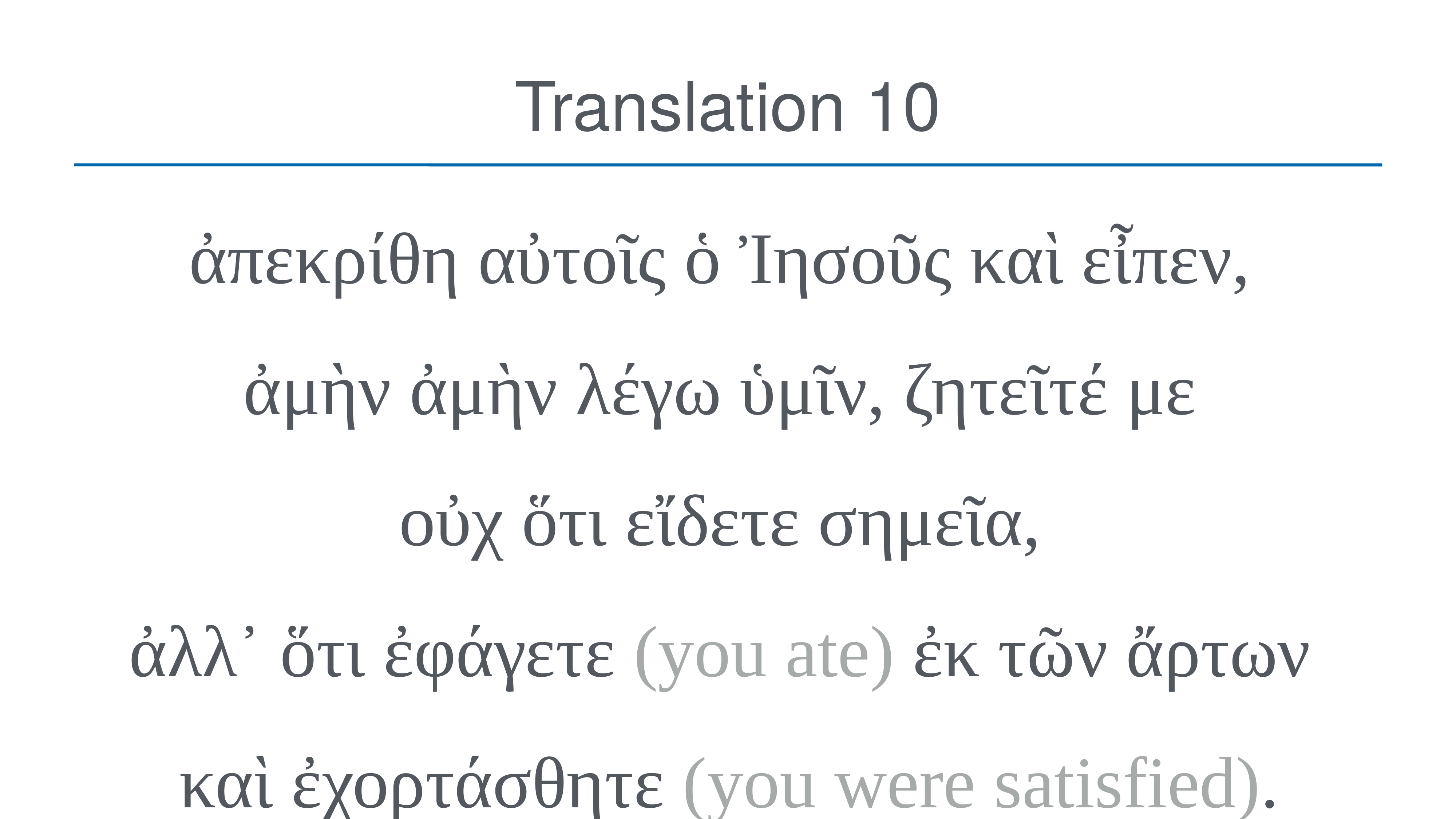

# Translation 10
ἀπεκρίθη αὐτοῖς ὁ Ἰησοῦς καὶ εἶπεν,
ἀμὴν ἀμὴν λέγω ὑμῖν, ζητεῖτέ με
οὐχ ὅτι εἴδετε σημεῖα,
ἀλλ᾽ ὅτι ἐφάγετε (you ate) ἐκ τῶν ἄρτων
καὶ ἐχορτάσθητε (you were satisfied).